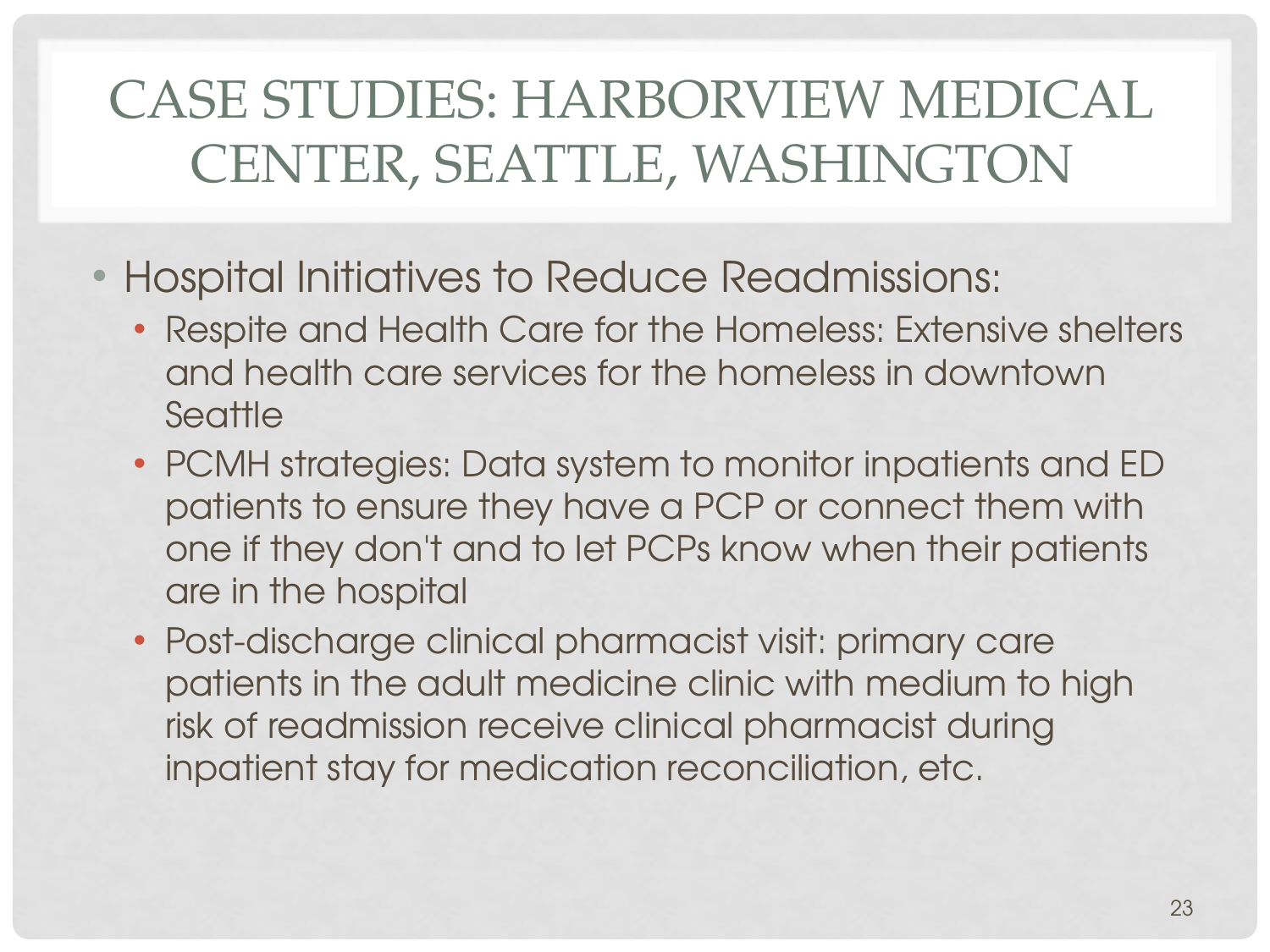

# Case studies: Harborview Medical center, Seattle, Washington
Hospital Initiatives to Reduce Readmissions:
Respite and Health Care for the Homeless: Extensive shelters and health care services for the homeless in downtown Seattle
PCMH strategies: Data system to monitor inpatients and ED patients to ensure they have a PCP or connect them with one if they don't and to let PCPs know when their patients are in the hospital
Post-discharge clinical pharmacist visit: primary care patients in the adult medicine clinic with medium to high risk of readmission receive clinical pharmacist during inpatient stay for medication reconciliation, etc.
23